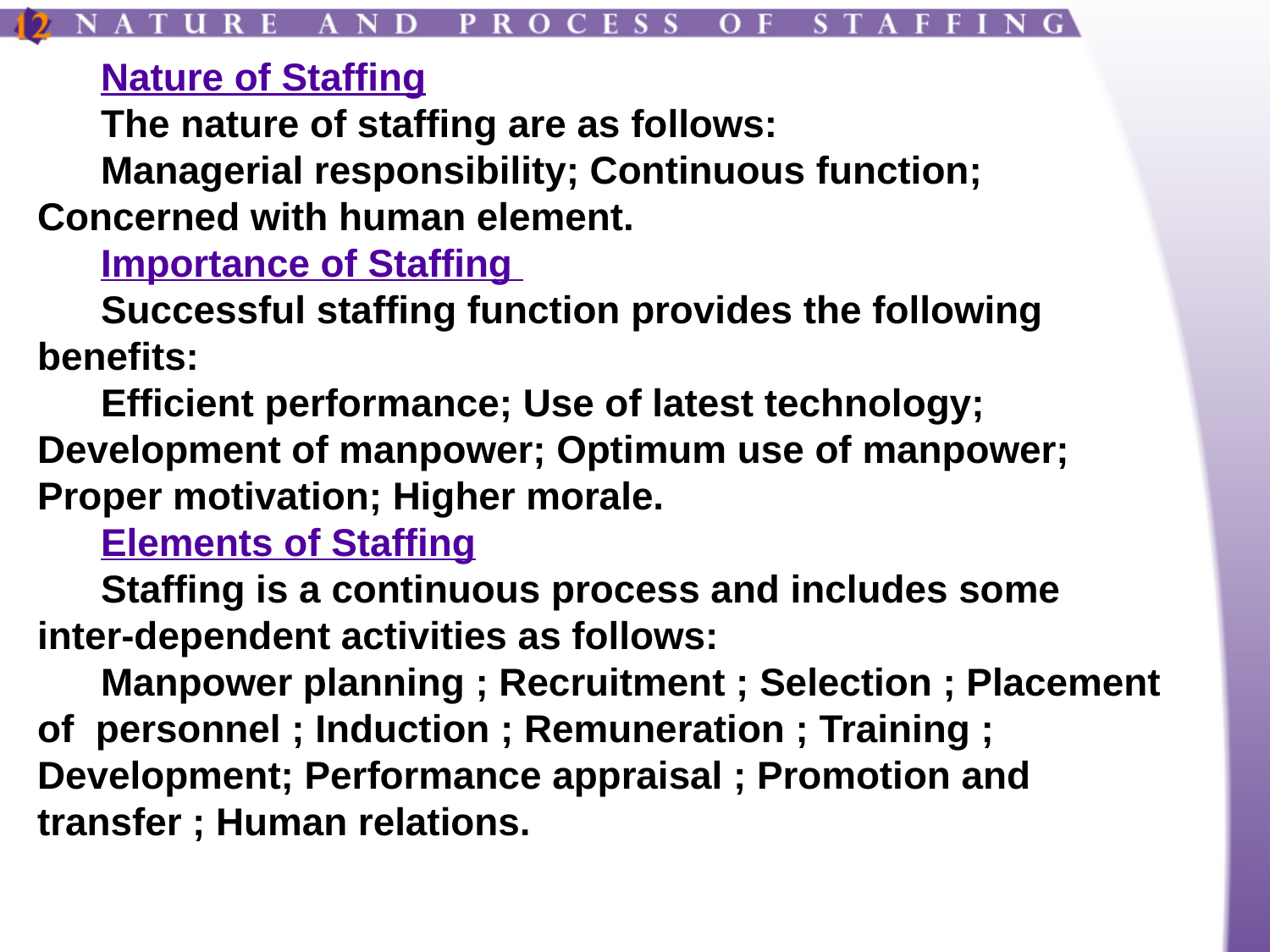

Nature of Staffing
The nature of staffing are as follows:
Managerial responsibility; Continuous function; Concerned with human element.
Importance of Staffing
Successful staffing function provides the following benefits:
Efficient performance; Use of latest technology; Development of manpower; Optimum use of manpower; Proper motivation; Higher morale.
Elements of Staffing
Staffing is a continuous process and includes some inter-dependent activities as follows:
Manpower planning ; Recruitment ; Selection ; Placement of  personnel ; Induction ; Remuneration ; Training ; Development; Performance appraisal ; Promotion and transfer ; Human relations.